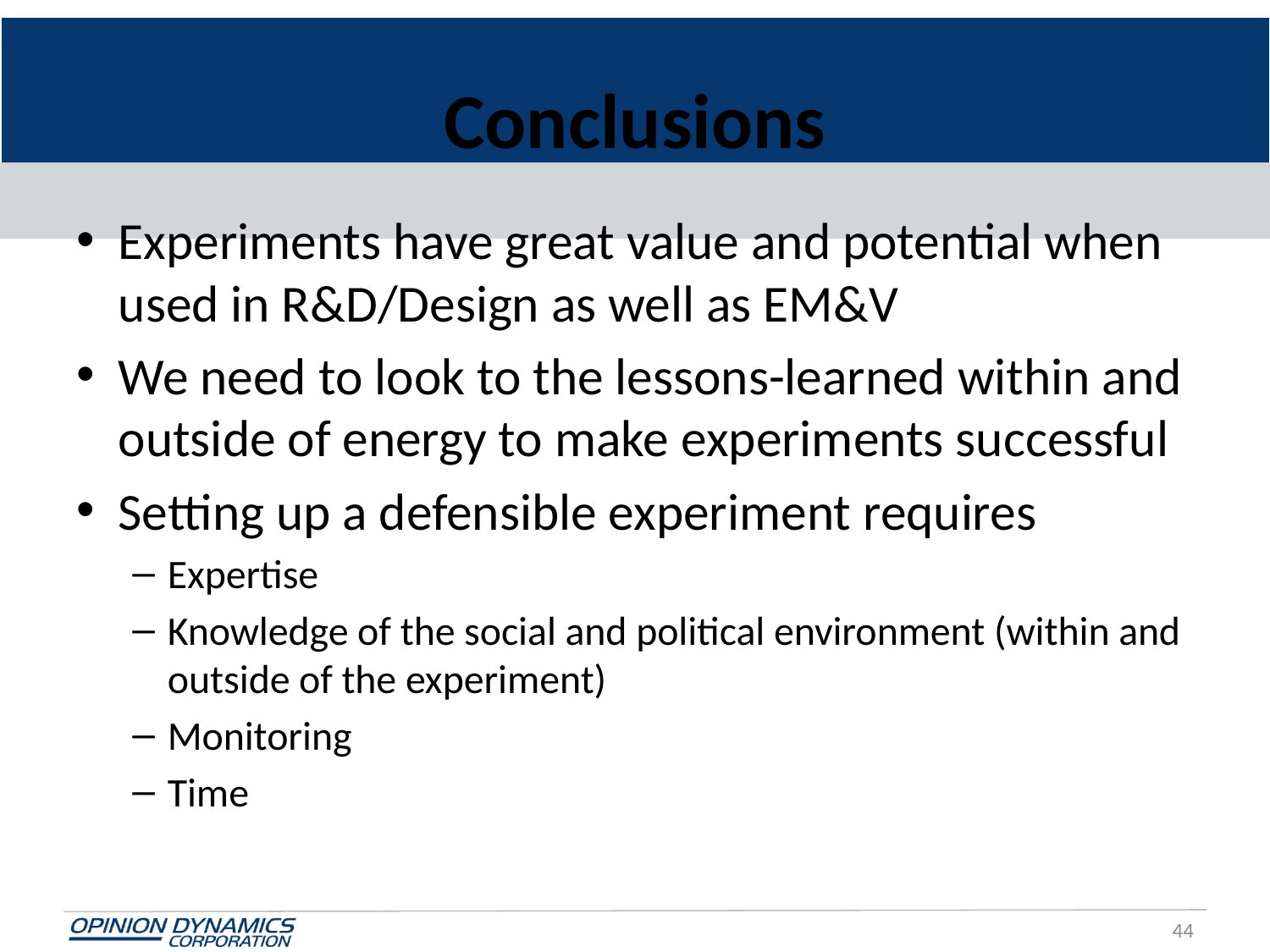

# Conclusions
Experiments have great value and potential when used in R&D/Design as well as EM&V
We need to look to the lessons-learned within and outside of energy to make experiments successful
Setting up a defensible experiment requires
Expertise
Knowledge of the social and political environment (within and outside of the experiment)
Monitoring
Time

44